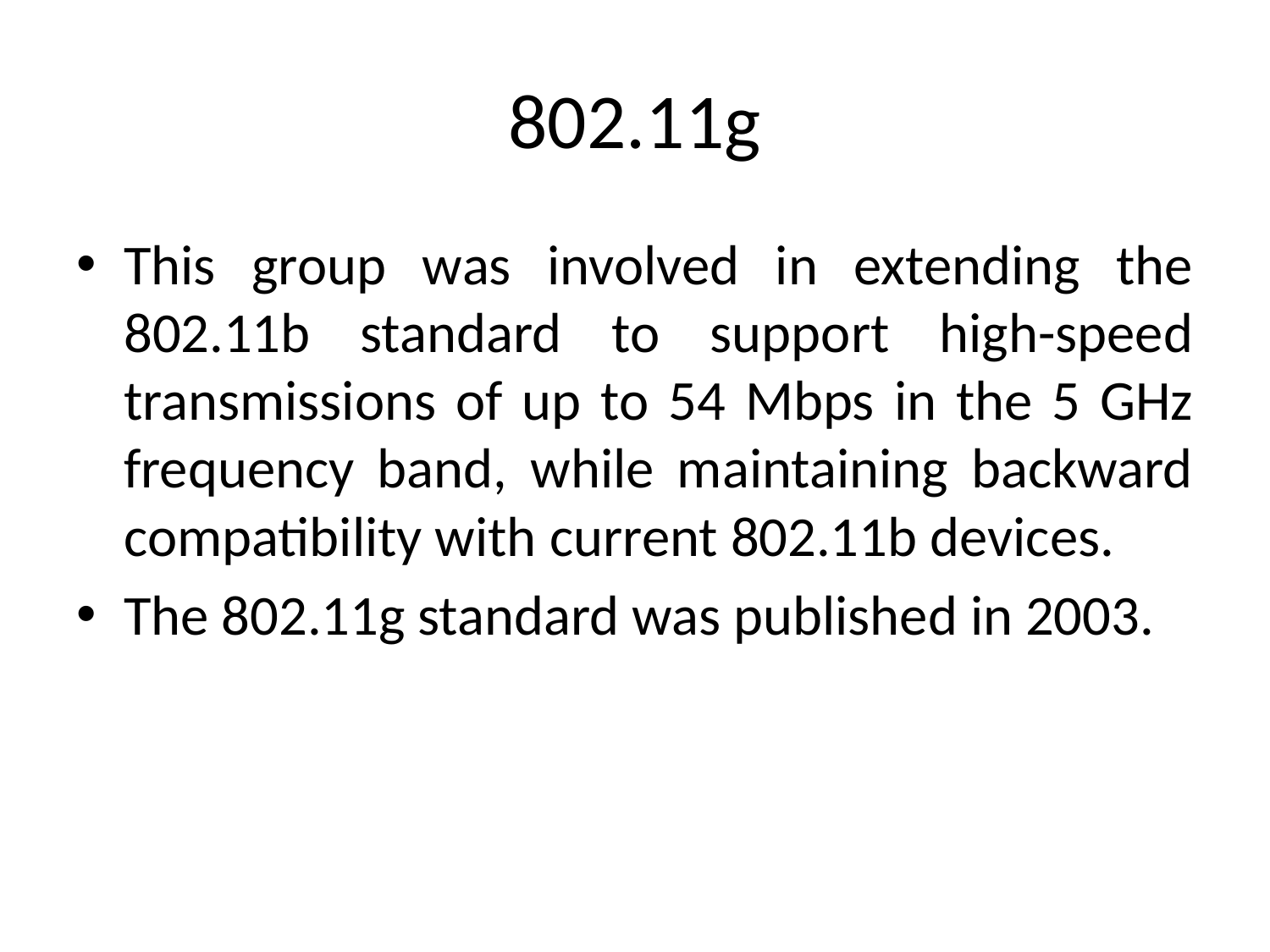

# 802.11g
This group was involved in extending the 802.11b standard to support high-speed transmissions of up to 54 Mbps in the 5 GHz frequency band, while maintaining backward compatibility with current 802.11b devices.
The 802.11g standard was published in 2003.